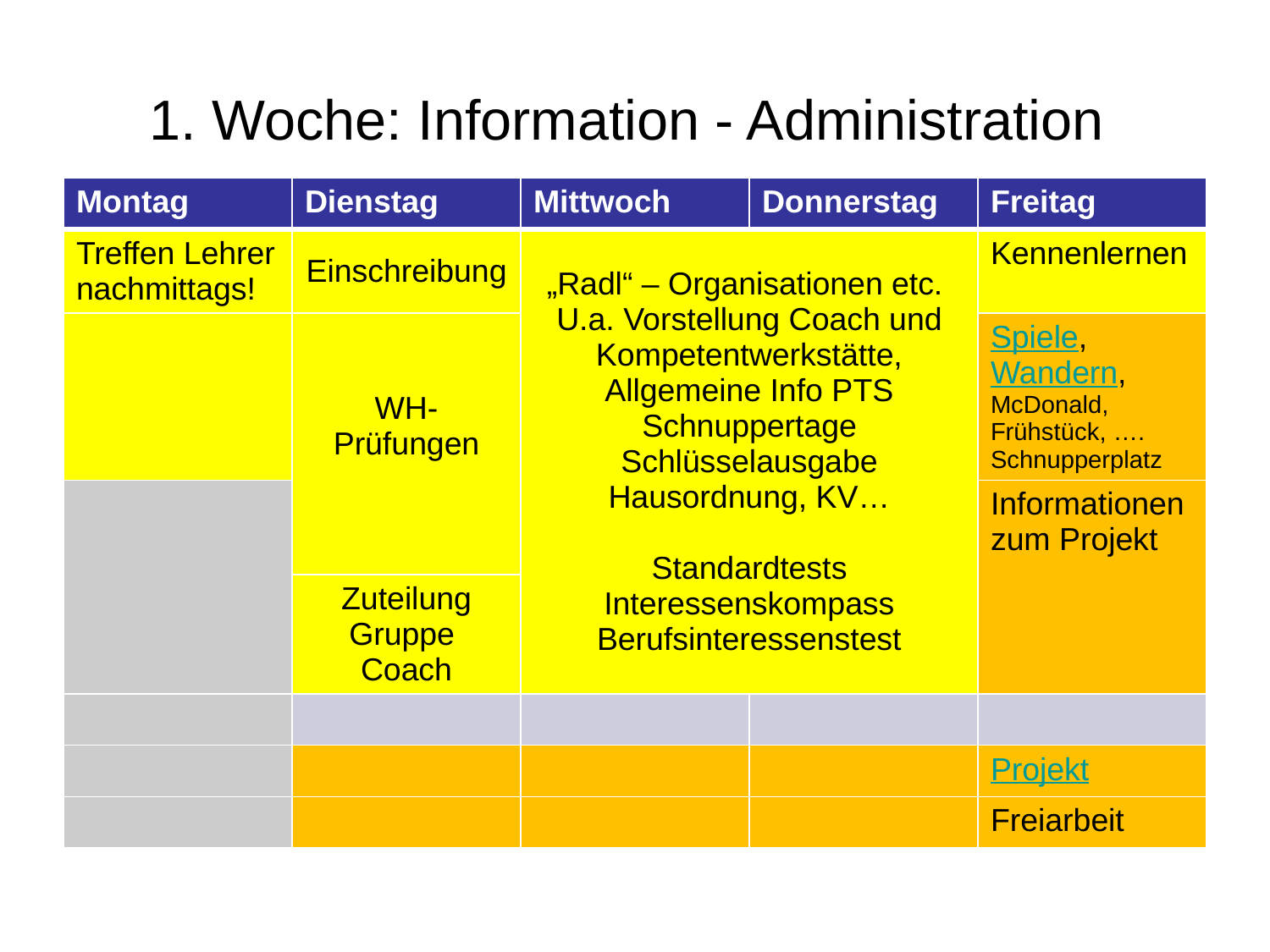

# 1. Woche: Information - Administration
| Montag | Dienstag | Mittwoch | Donnerstag | Freitag |
| --- | --- | --- | --- | --- |
| Treffen Lehrer nachmittags! | Einschreibung | „Radl“ – Organisationen etc. U.a. Vorstellung Coach und Kompetentwerkstätte, Allgemeine Info PTS Schnuppertage Schlüsselausgabe Hausordnung, KV… Standardtests Interessenskompass Berufsinteressenstest |  | Kennenlernen |
|  | WH-Prüfungen |  |  | Spiele, Wandern, McDonald, Frühstück, …. Schnupperplatz |
|  |  |  |  | Informationen zum Projekt |
|  | Zuteilung Gruppe Coach |  |  |  |
|  |  |  |  |  |
|  |  |  |  | Projekt |
|  |  |  |  | Freiarbeit |